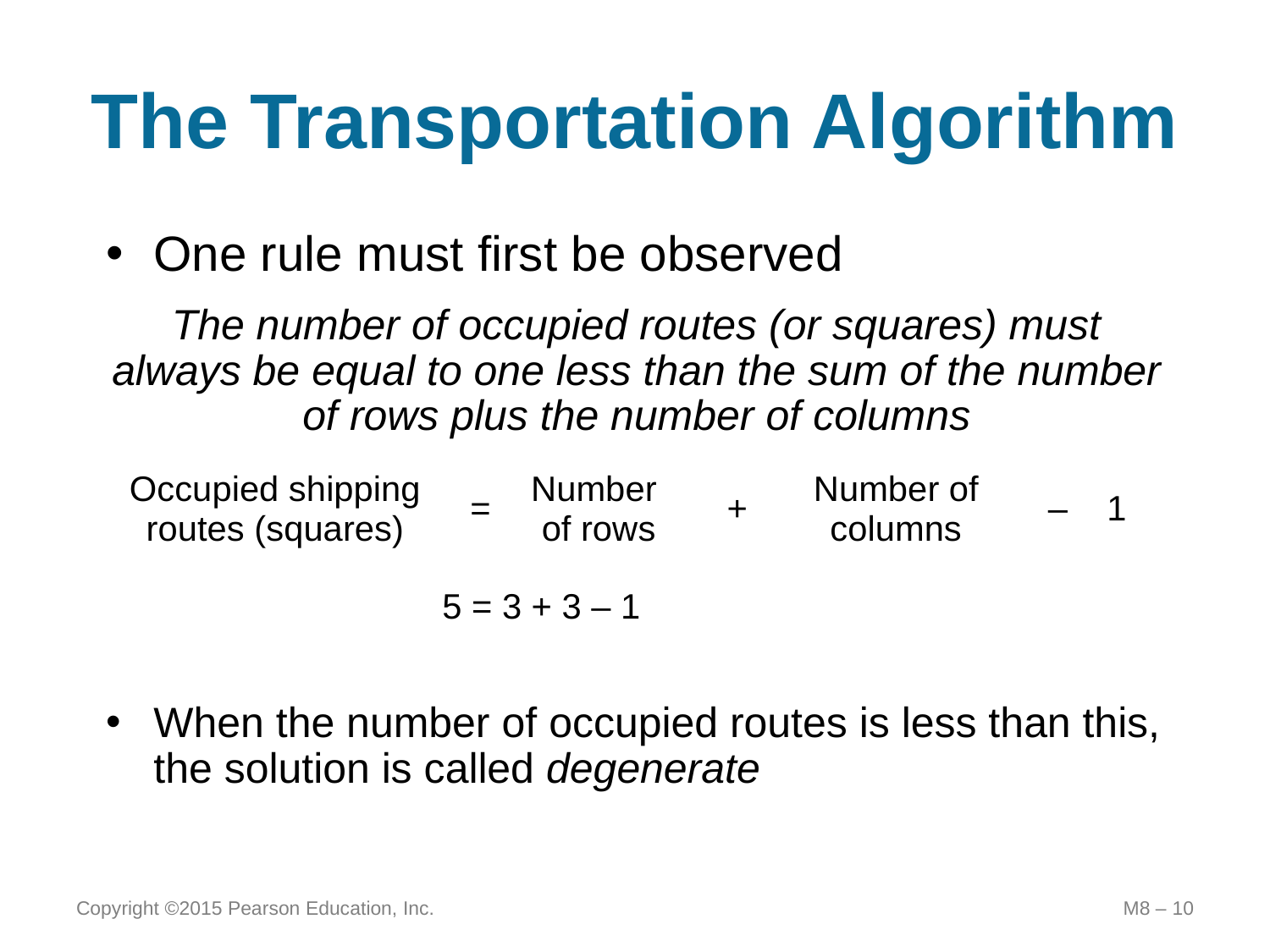

# The Transportation Algorithm
One rule must first be observed
The number of occupied routes (or squares) must always be equal to one less than the sum of the number of rows plus the number of columns
| Occupied shipping routes (squares) | = | Number of rows | + | Number of columns | – 1 |
| --- | --- | --- | --- | --- | --- |
5 = 3 + 3 – 1
When the number of occupied routes is less than this, the solution is called degenerate
Copyright ©2015 Pearson Education, Inc.
M8 – 10